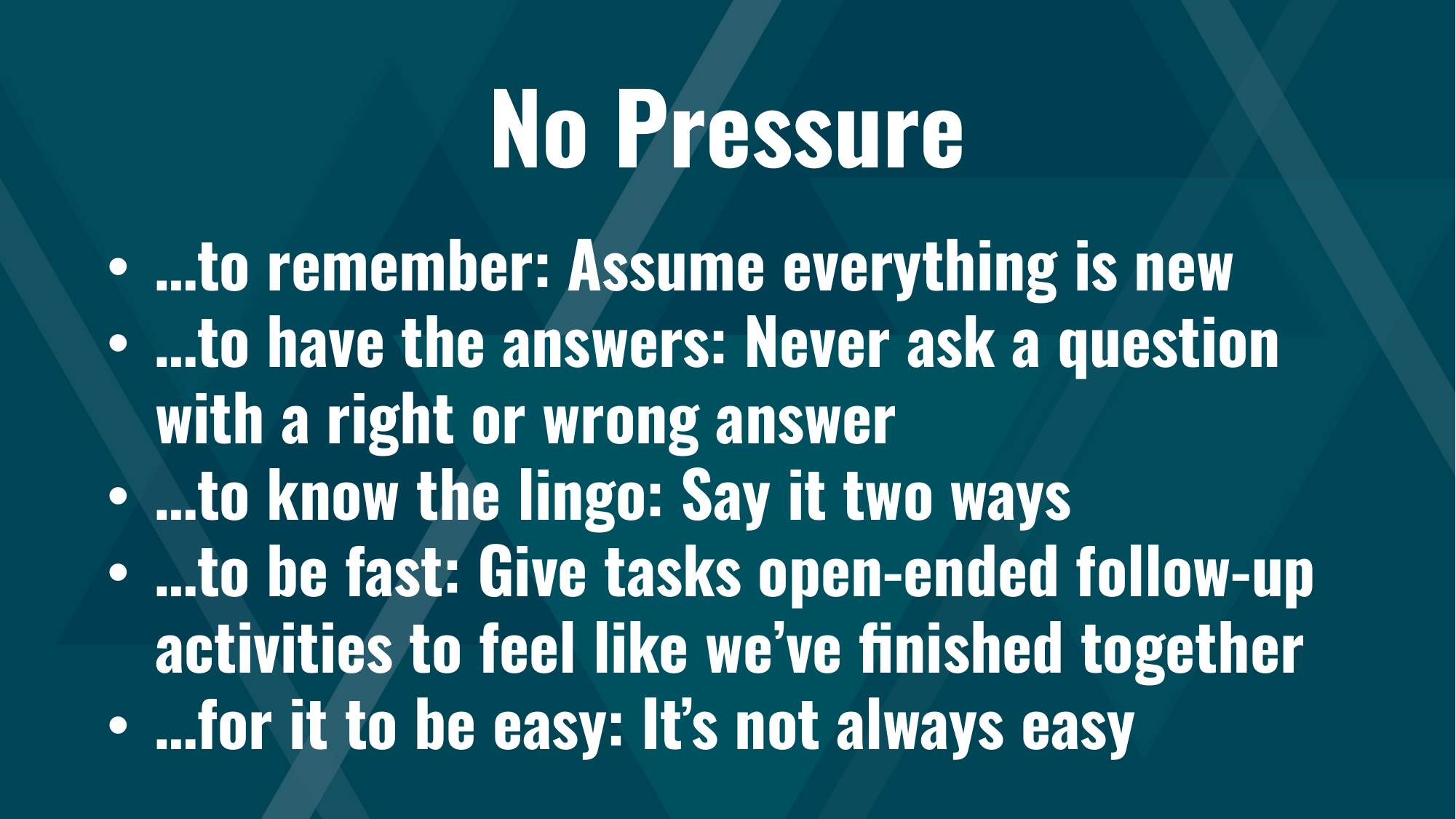

No Pressure

…to remember: Assume everything is new
…to have the answers: Never ask a question with a right or wrong answer
…to know the lingo: Say it two ways
…to be fast: Give tasks open-ended follow-up activities to feel like we’ve finished together
…for it to be easy: It’s not always easy